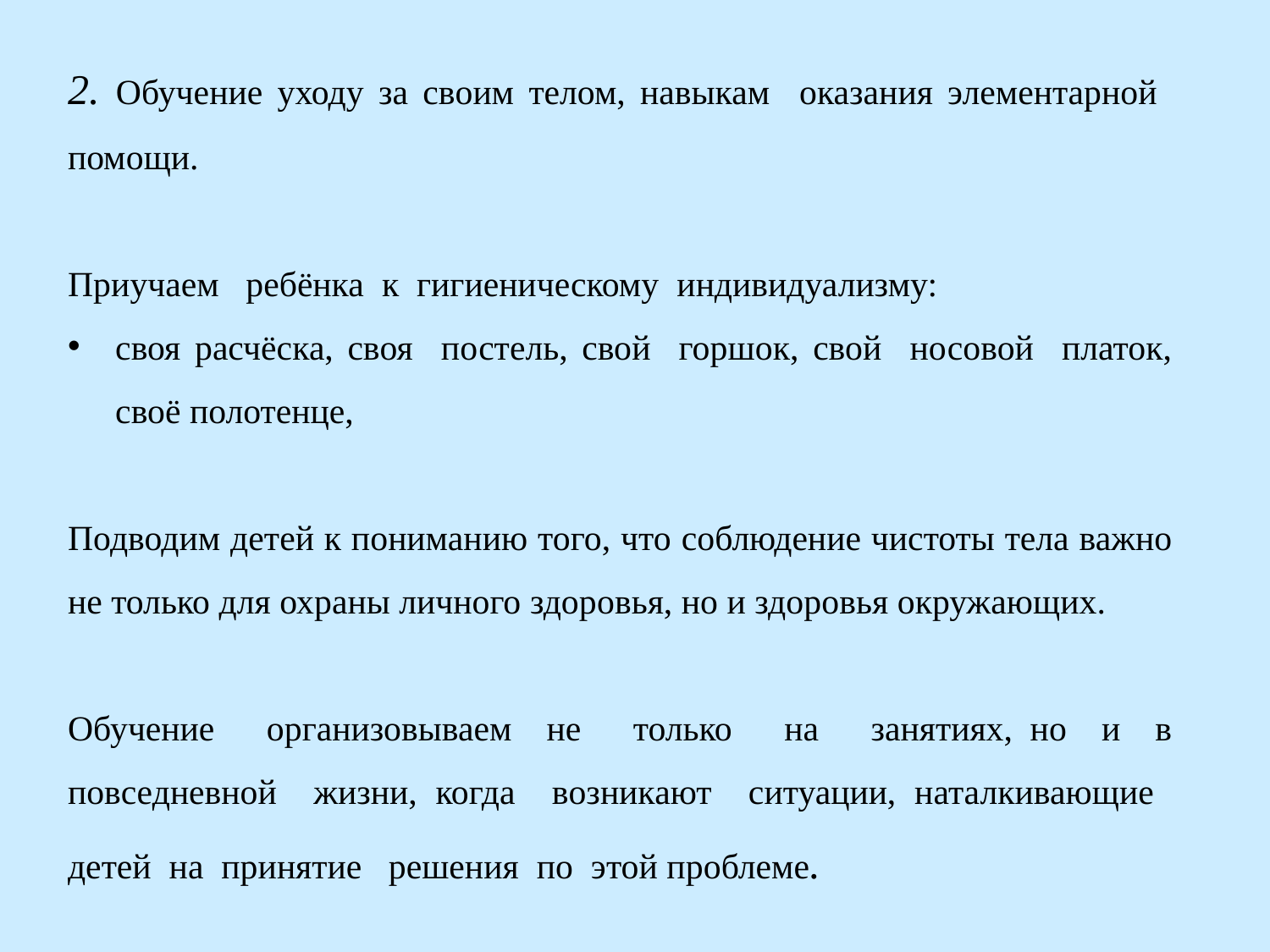

2. Обучение уходу за своим телом, навыкам  оказания элементарной  помощи.

Приучаем   ребёнка  к  гигиеническому  индивидуализму:
своя расчёска, своя  постель, свой  горшок, свой  носовой  платок, своё полотенце,

Подводим детей к пониманию того, что соблюдение чистоты тела важно не только для охраны личного здоровья, но и здоровья окружающих.

Обучение   организовываем  не   только   на   занятиях, но  и  в повседневной  жизни, когда  возникают  ситуации, наталкивающие  детей  на  принятие   решения  по  этой проблеме.